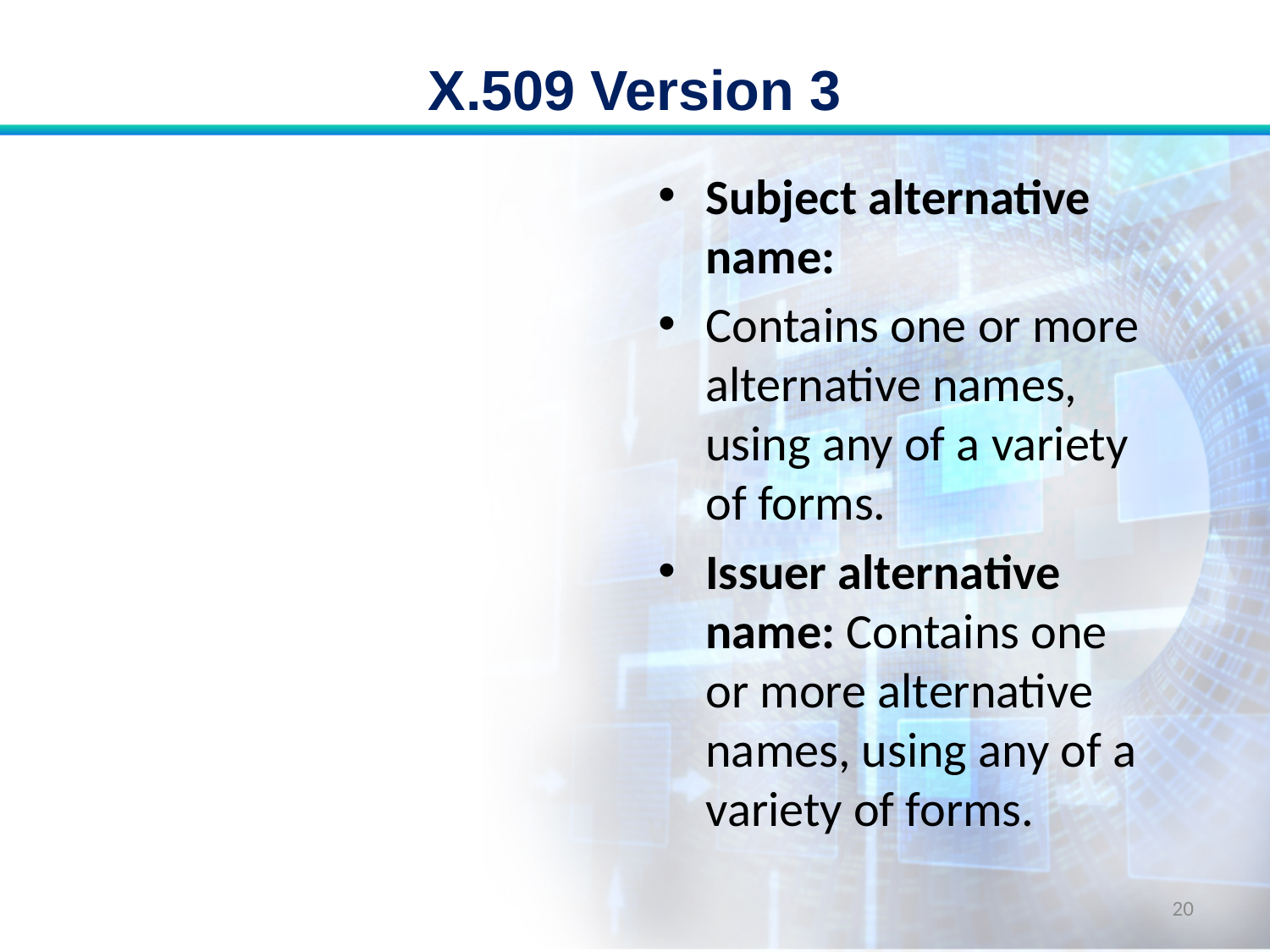

# X.509 Version 3
Subject alternative name:
Contains one or more alternative names, using any of a variety of forms.
Issuer alternative name: Contains one or more alternative names, using any of a variety of forms.

20